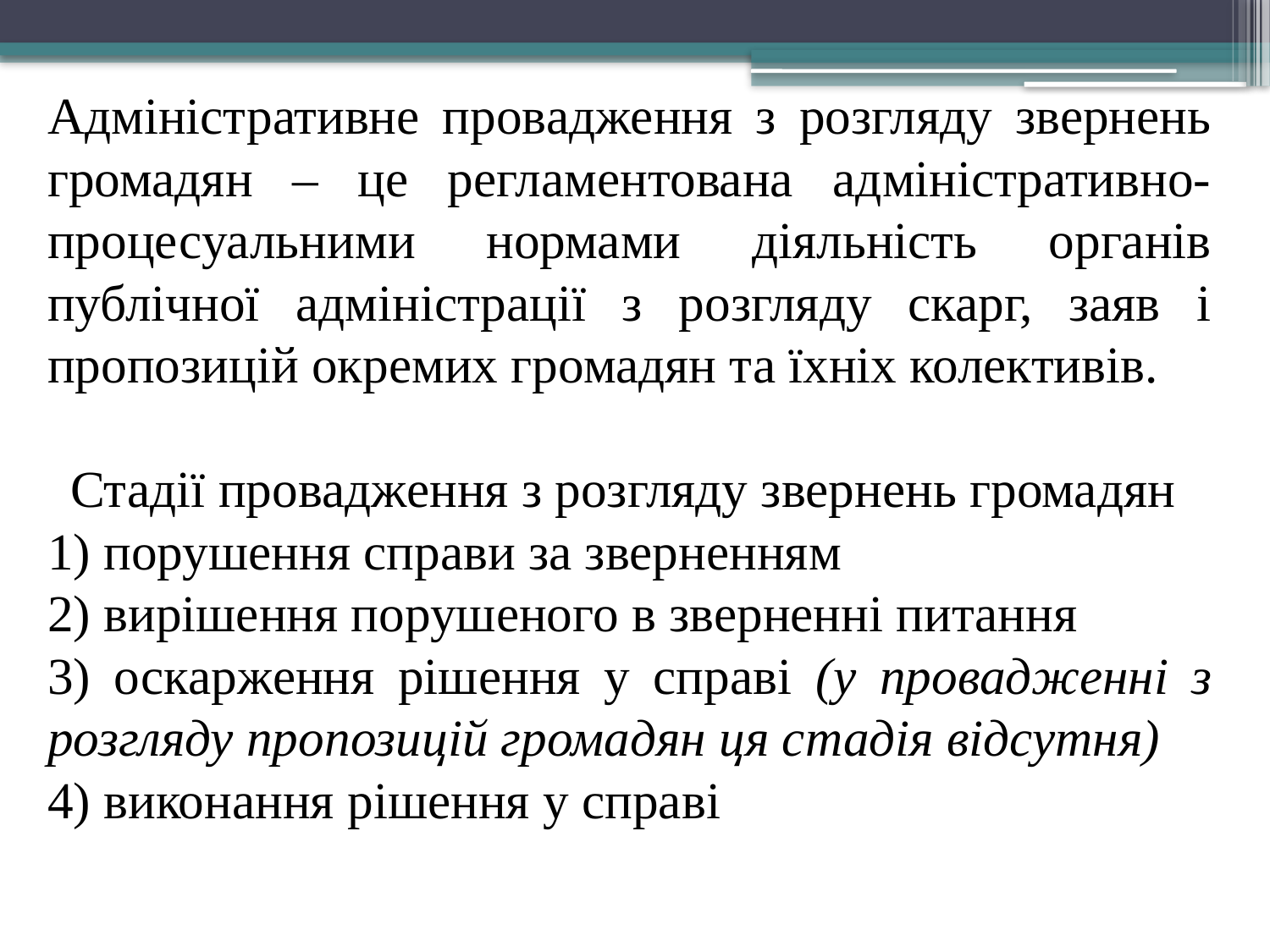

Адміністративне провадження з розгляду звернень громадян – це регламентована адміністративно-процесуальними нормами діяльність органів публічної адміністрації з розгляду скарг, заяв і пропозицій окремих громадян та їхніх колективів.

Стадії провадження з розгляду звернень громадян
1) порушення справи за зверненням
2) вирішення порушеного в зверненні питання
3) оскарження рішення у справі (у провадженні з розгляду пропозицій громадян ця стадія відсутня)
4) виконання рішення у справі